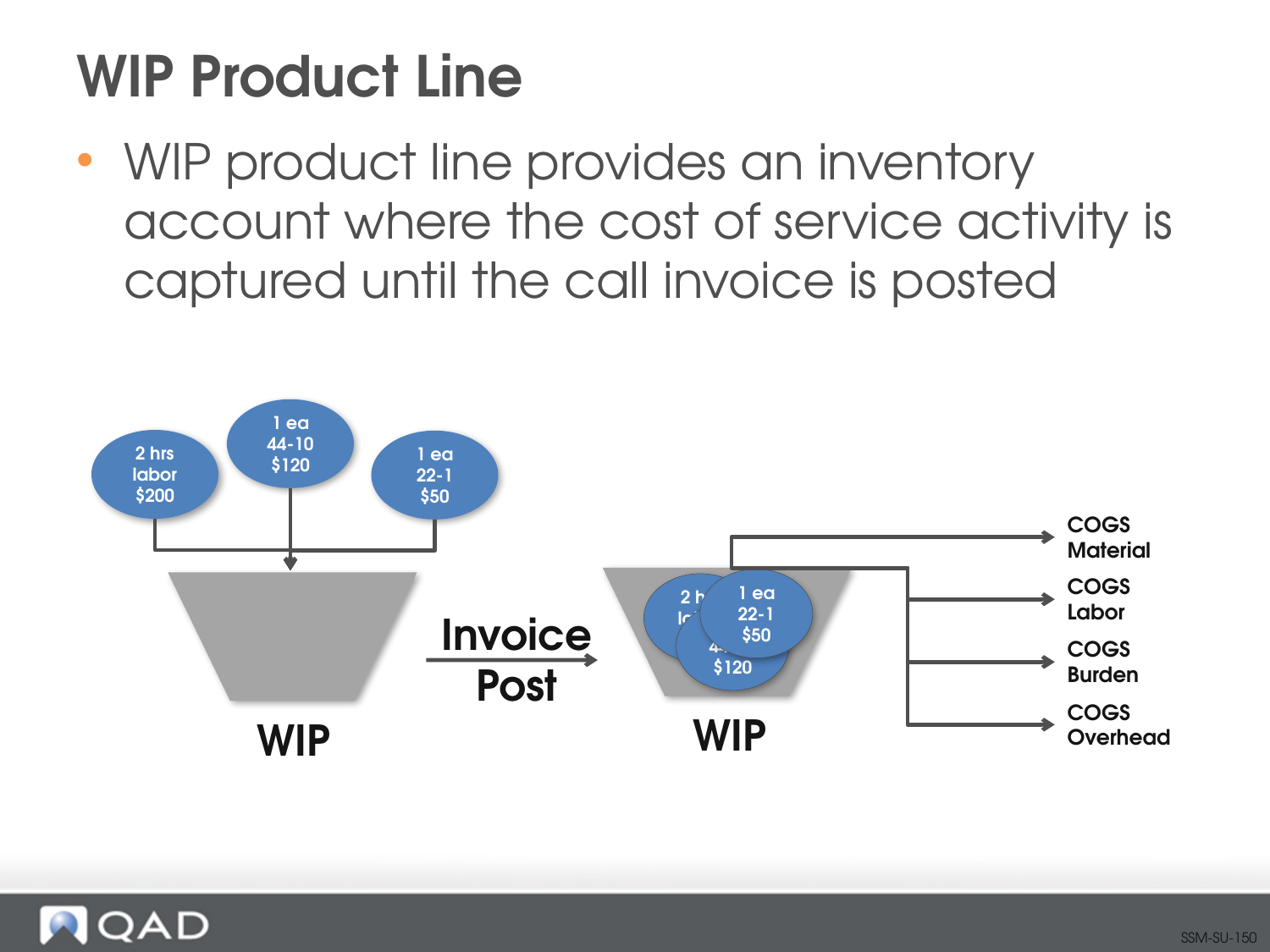

# WIP Product Line
WIP product line provides an inventory account where the cost of service activity is captured until the call invoice is posted
1 ea 44-10 $120
2 hrs labor $200
1 ea 22-1 $50
COGS
Material
COGS
Labor

1 ea 22-1 $50

2 hrs labor $200
Invoice
Post
1 ea 44-10 $120
COGS
Burden

COGS
Overhead
WIP
WIP
SSM-SU-150